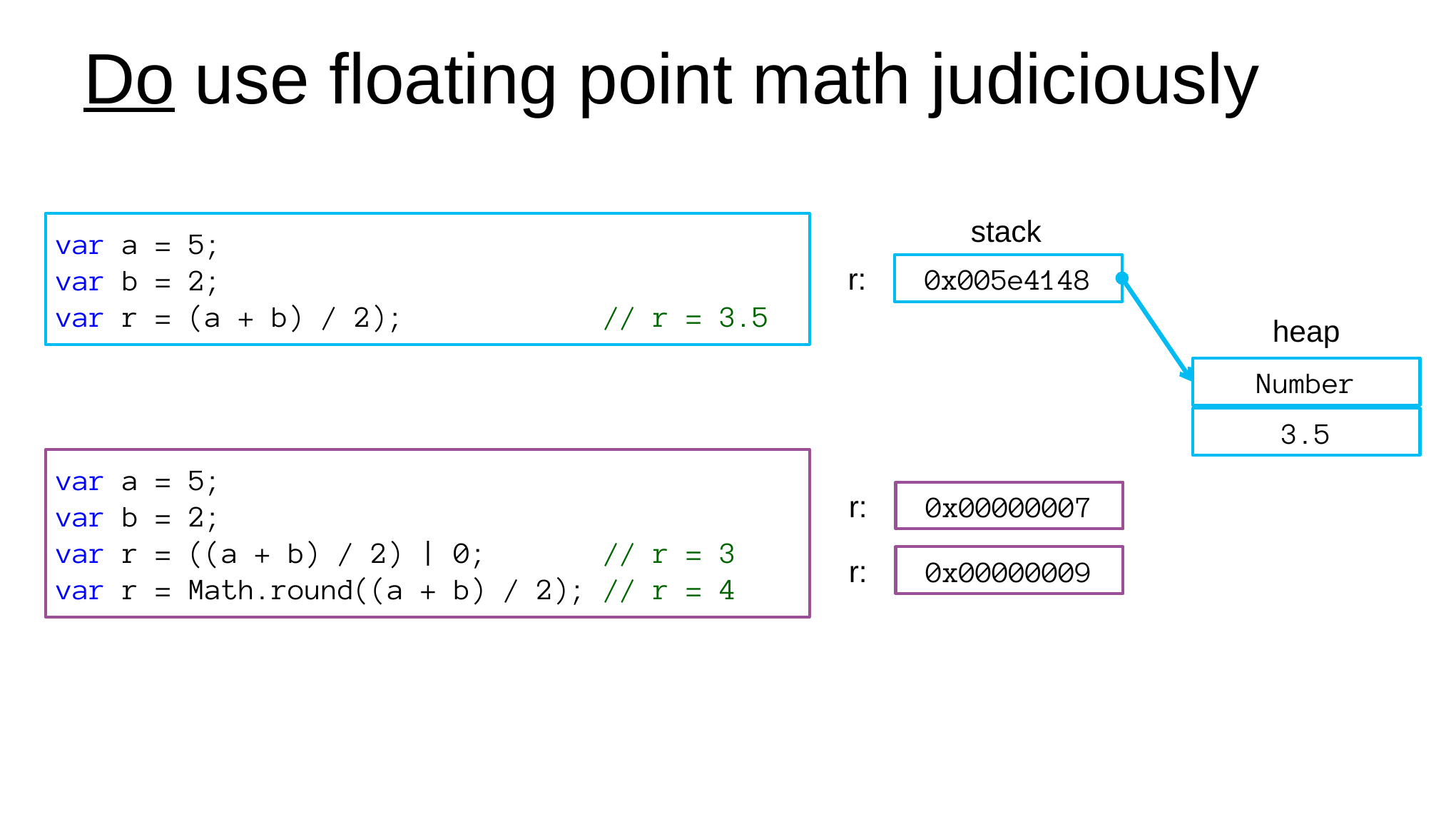

# Do use floating point math judiciously
stack
var a = 5;
var b = 2;
var r = (a + b) / 2);            // r = 3.5
r:
0x005e4148
heap
Number
3.5
var a = 5;
var b = 2;
var r = ((a + b) / 2) | 0;       // r = 3
var r = Math.round((a + b) / 2); // r = 4
r:
0x00000007
r:
0x00000009